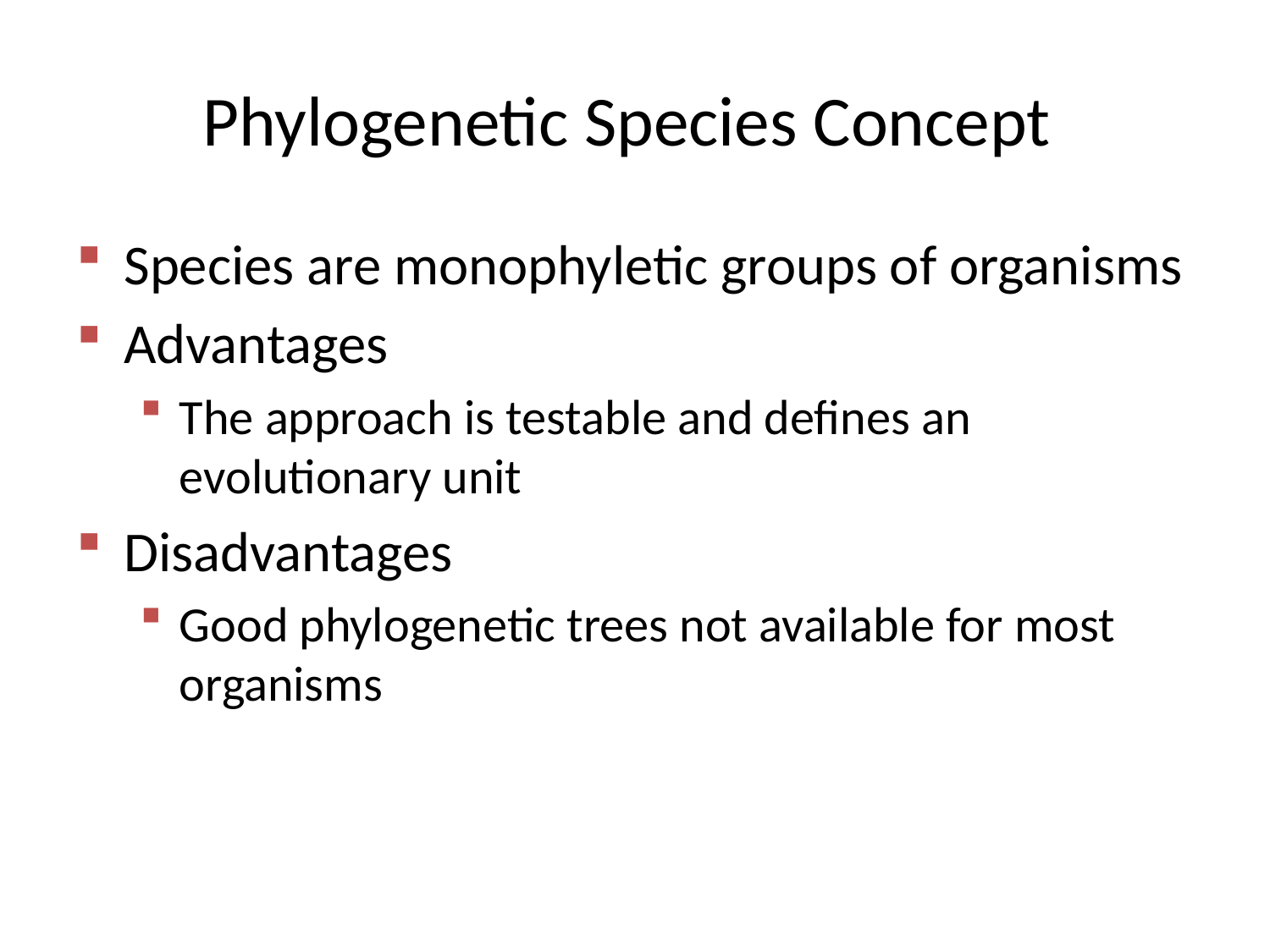

# Phylogenetic Species Concept
Species are monophyletic groups of organisms
Advantages
The approach is testable and defines an evolutionary unit
Disadvantages
Good phylogenetic trees not available for most organisms